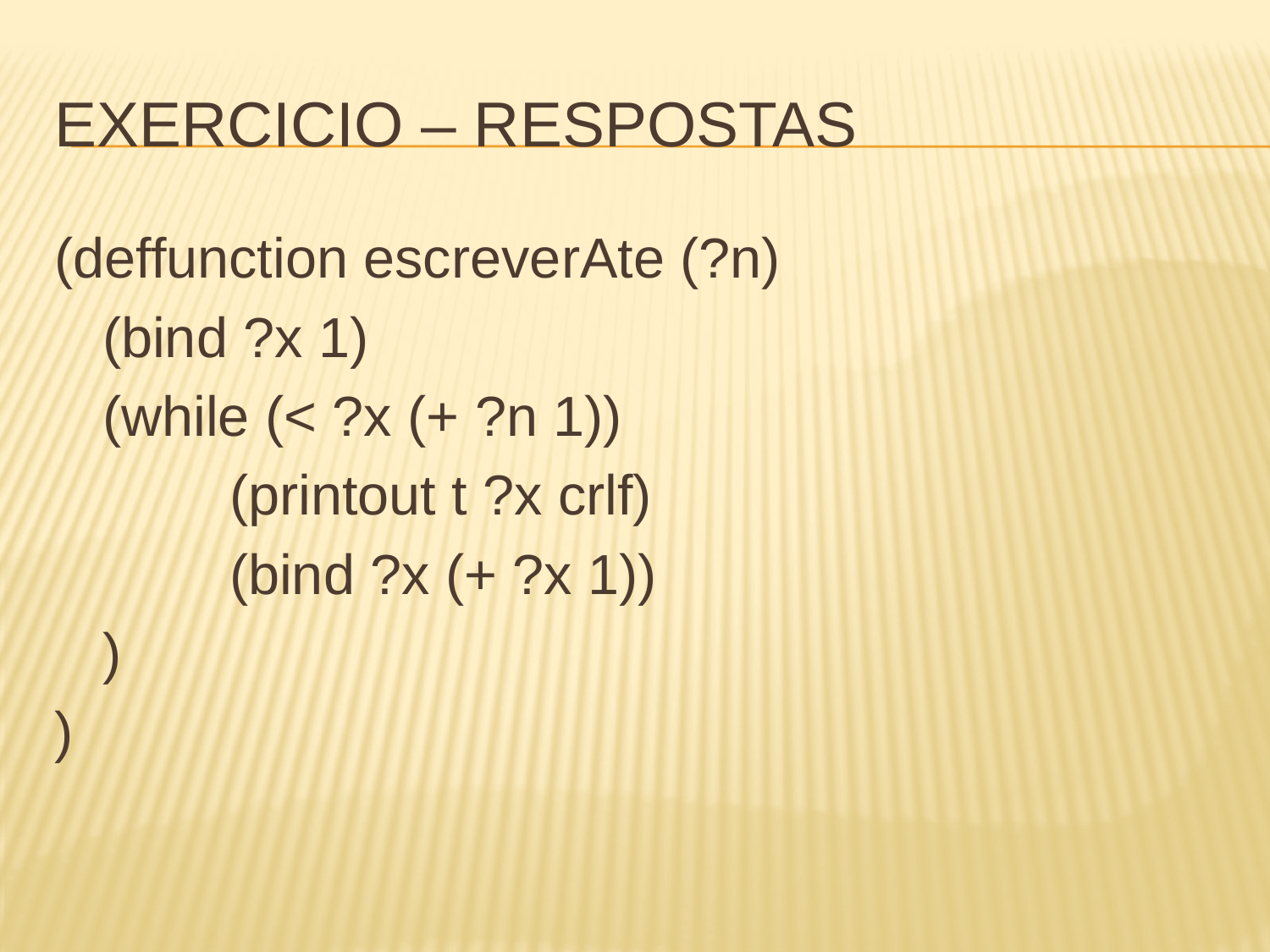

# Exercicio – Respostas
(deffunction escreverAte (?n)
	(bind ?x 1)
	(while (< ?x (+ ?n 1))
		(printout t ?x crlf)
		(bind ?x (+ ?x 1))
	)
)